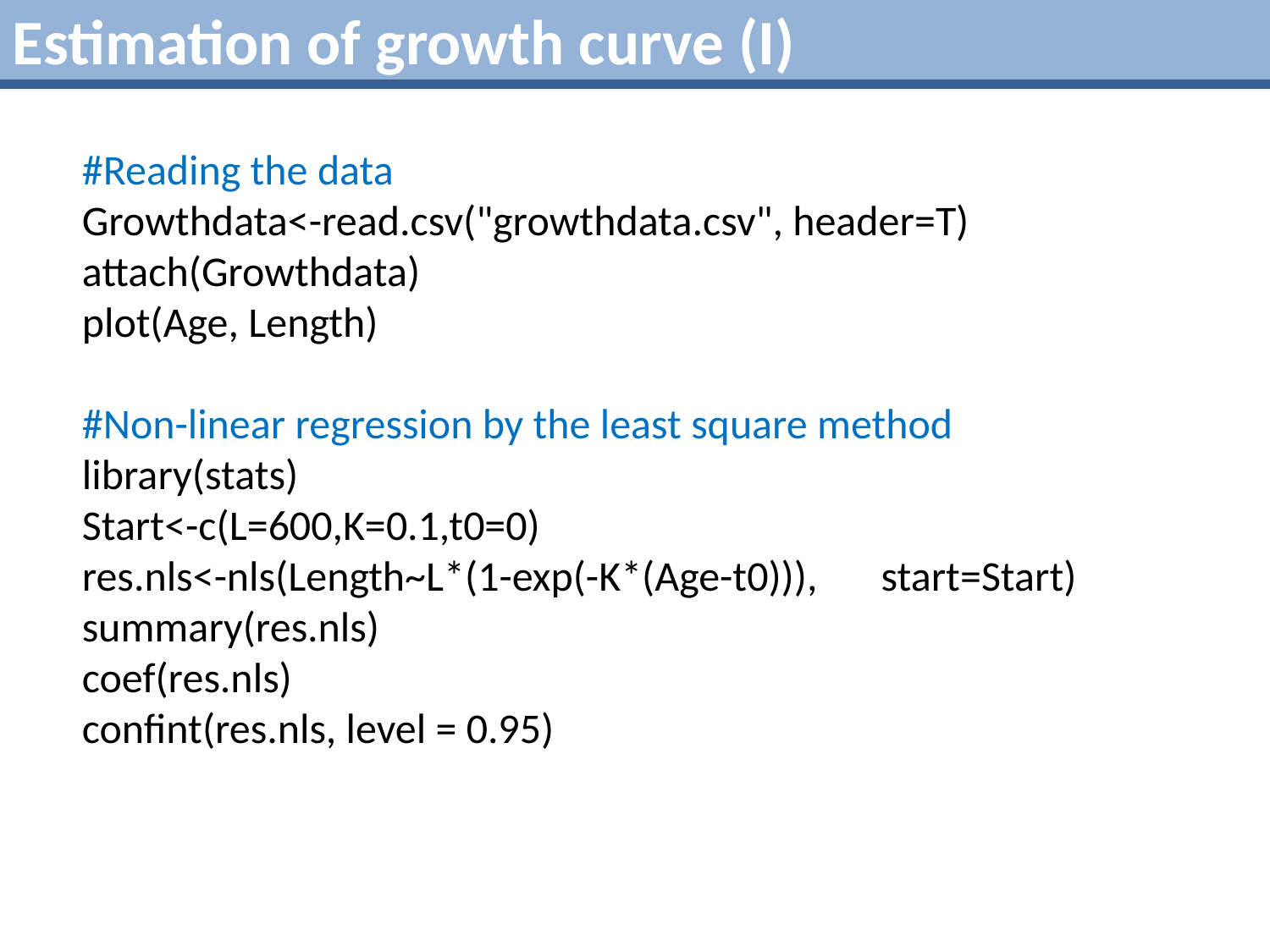

Estimation of growth curve (I)

#Reading the data
Growthdata<-read.csv("growthdata.csv", header=T)
attach(Growthdata)
plot(Age, Length)

#Non-linear regression by the least square method
library(stats)
Start<-c(L=600,K=0.1,t0=0)
res.nls<-nls(Length~L*(1-exp(-K*(Age-t0))),　start=Start)
summary(res.nls)
coef(res.nls)
confint(res.nls, level = 0.95)